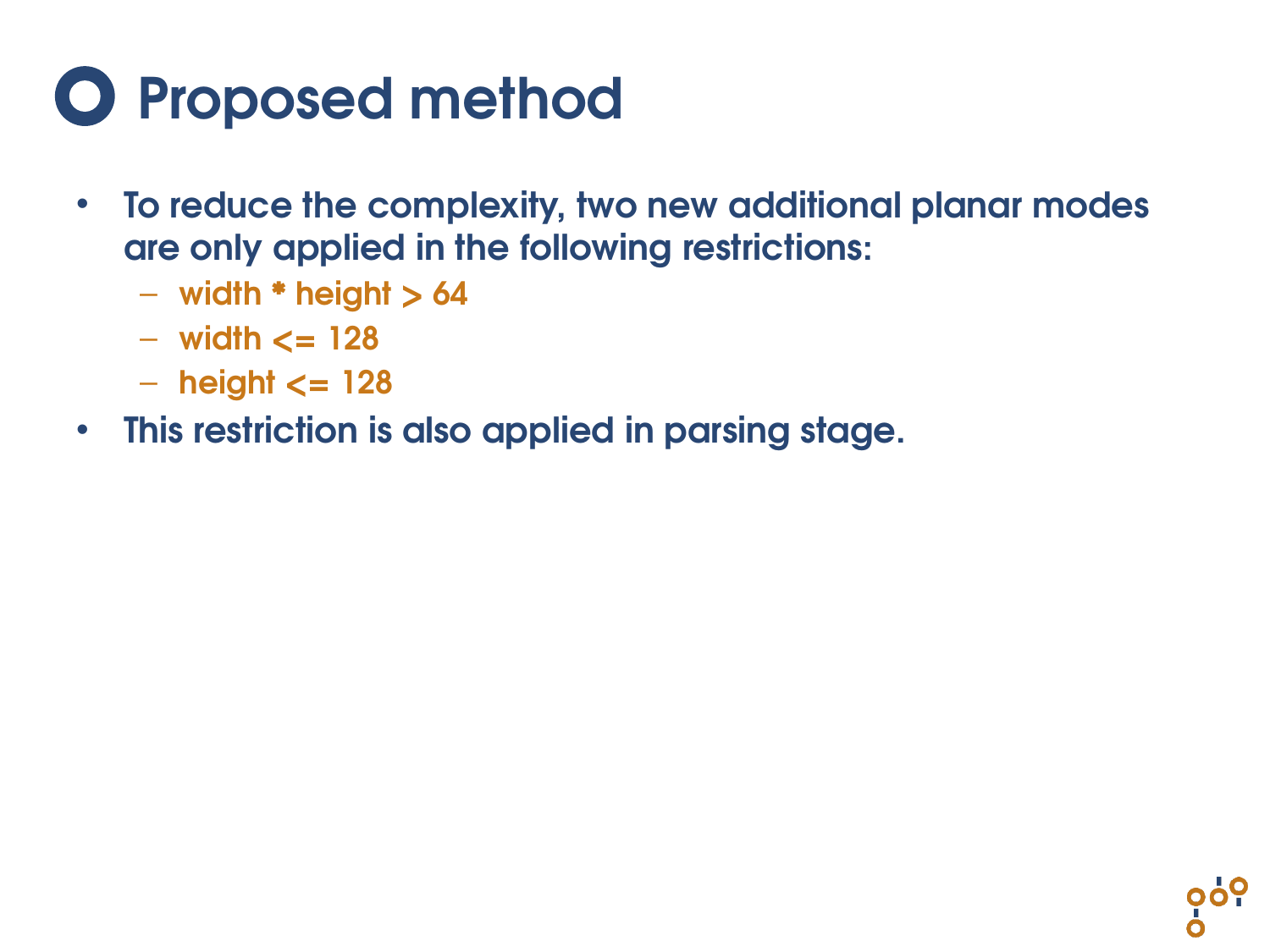

# Proposed method
To reduce the complexity, two new additional planar modes are only applied in the following restrictions:
width * height > 64
width <= 128
height <= 128
This restriction is also applied in parsing stage.